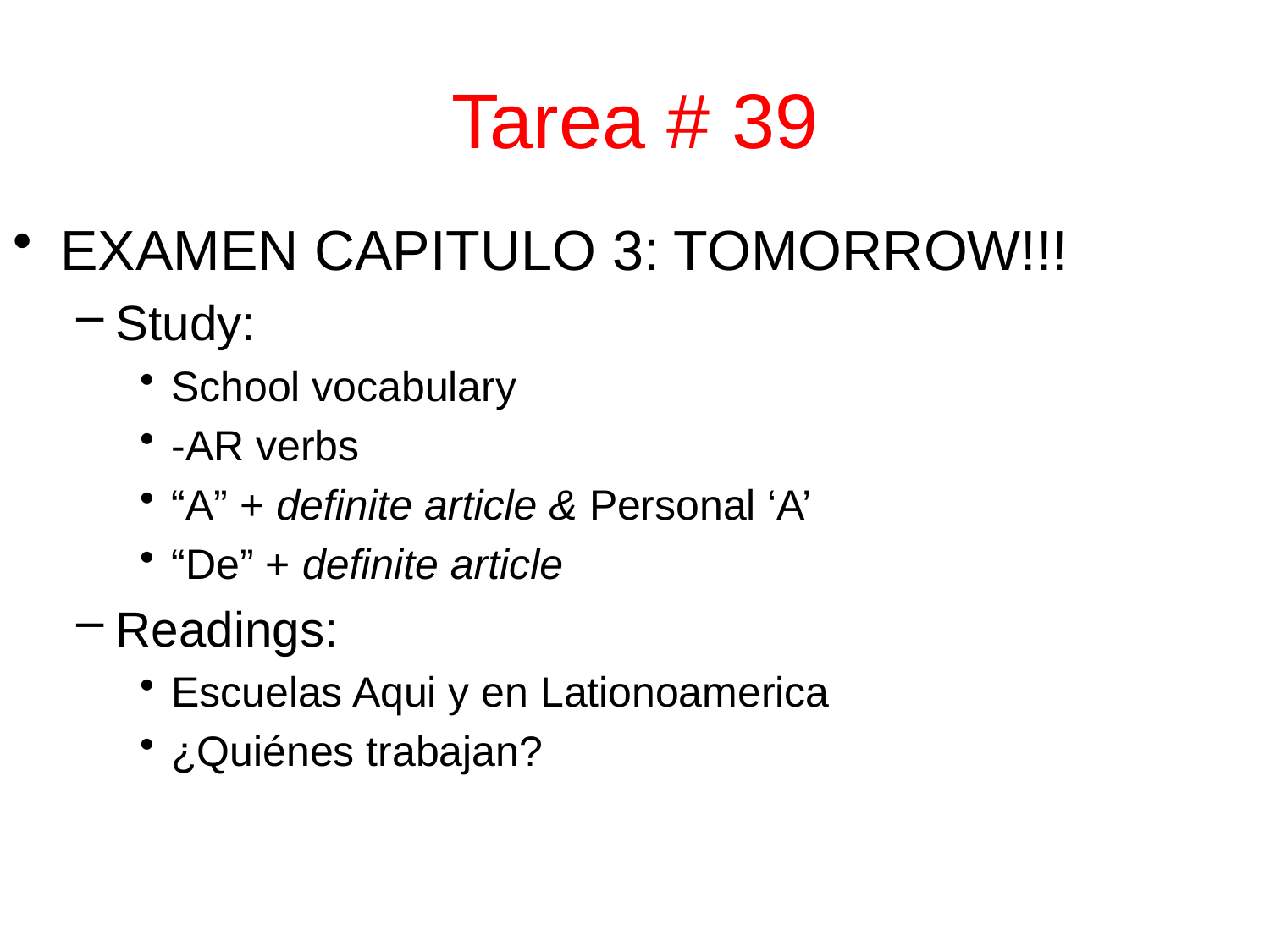

# Tarea # 39
EXAMEN CAPITULO 3: TOMORROW!!!
Study:
School vocabulary
-AR verbs
“A” + definite article & Personal ‘A’
“De” + definite article
Readings:
Escuelas Aqui y en Lationoamerica
¿Quiénes trabajan?